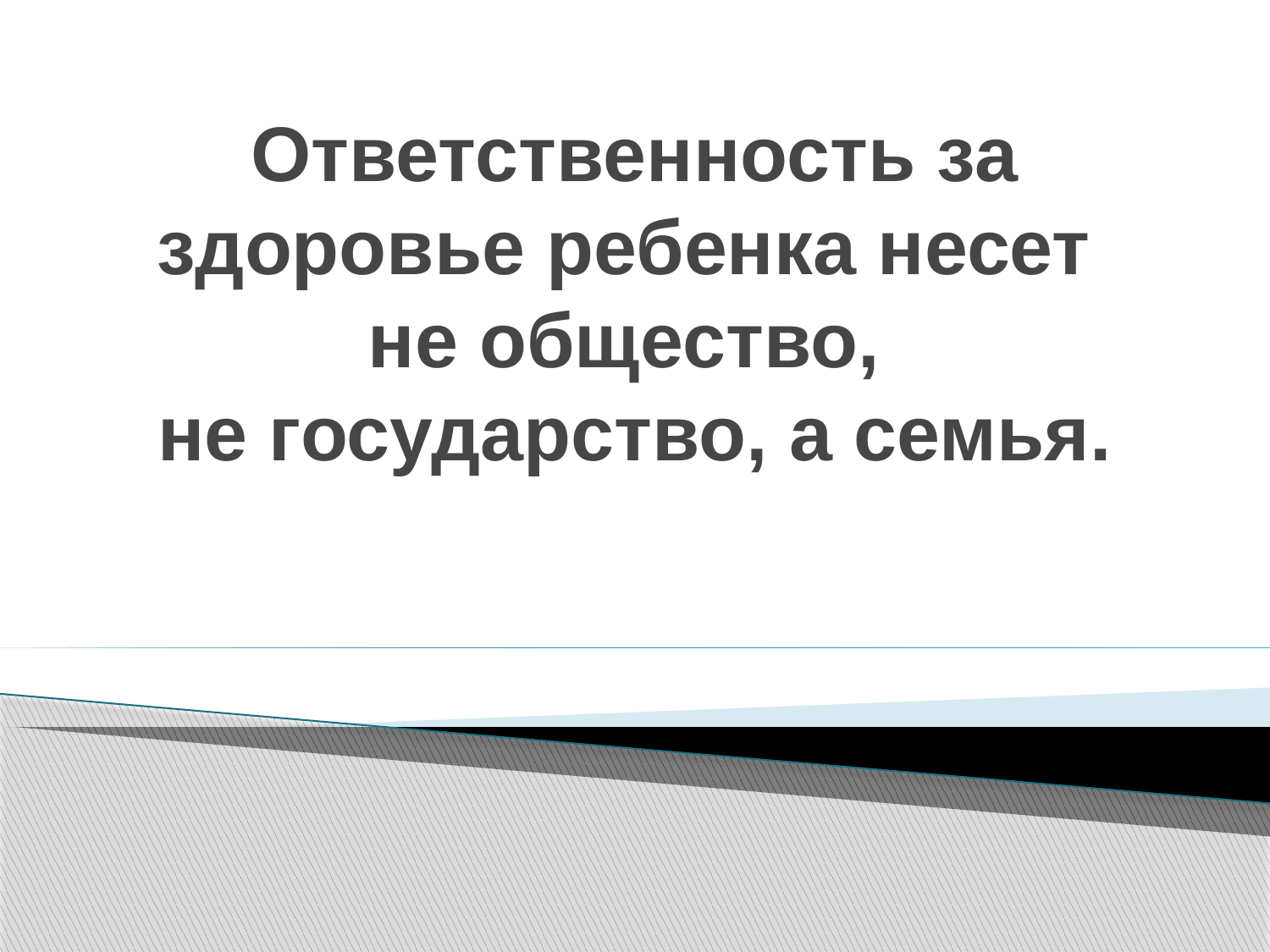

# Ответственность за здоровье ребенка несет не общество, не государство, а семья.